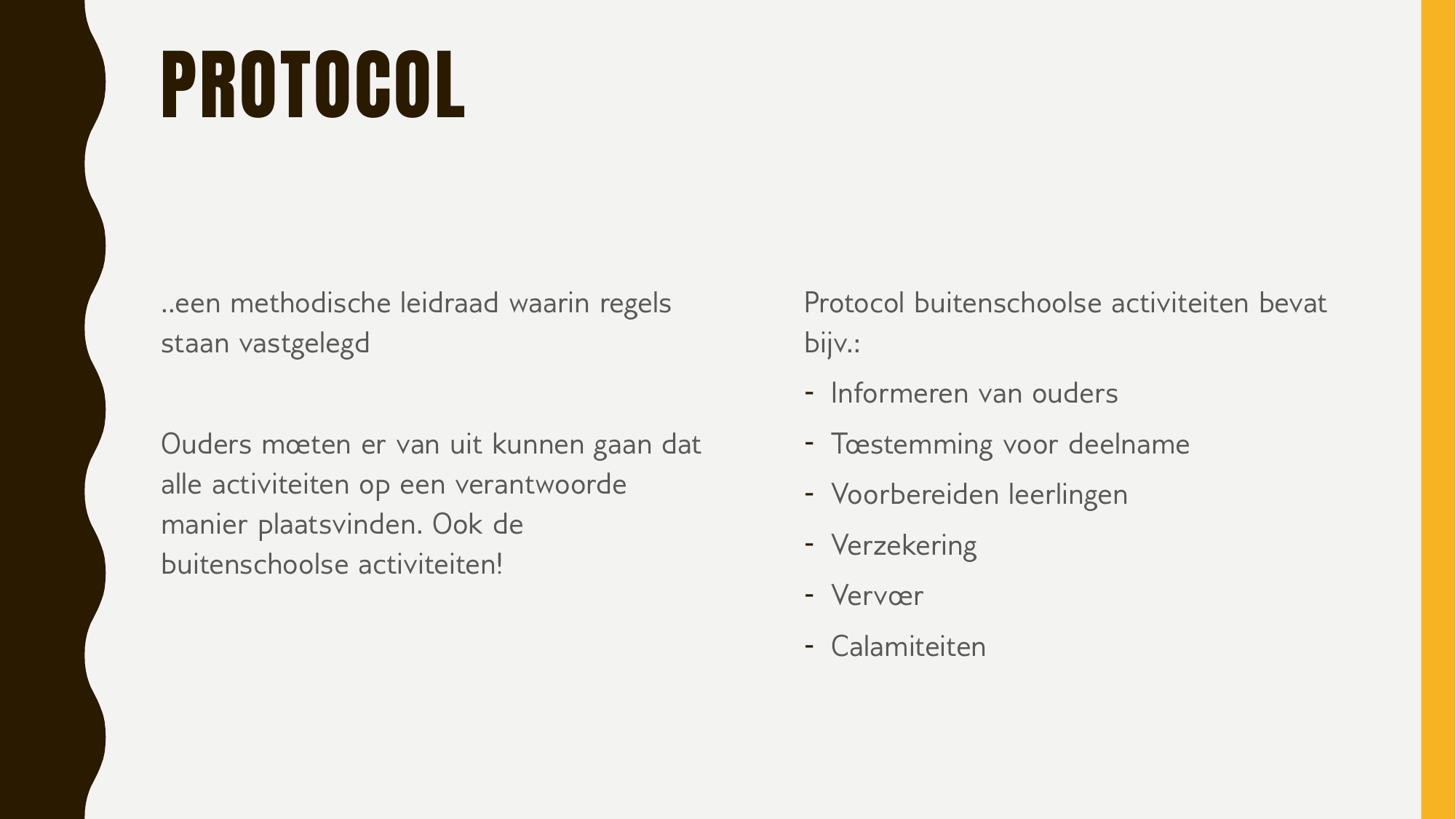

# Protocol
..een methodische leidraad waarin regels staan vastgelegd

Ouders moeten er van uit kunnen gaan dat alle activiteiten op een verantwoorde manier plaatsvinden. Ook de buitenschoolse activiteiten!

Protocol buitenschoolse activiteiten bevat bijv.:
Informeren van ouders
Toestemming voor deelname
Voorbereiden leerlingen
Verzekering
Vervoer
Calamiteiten